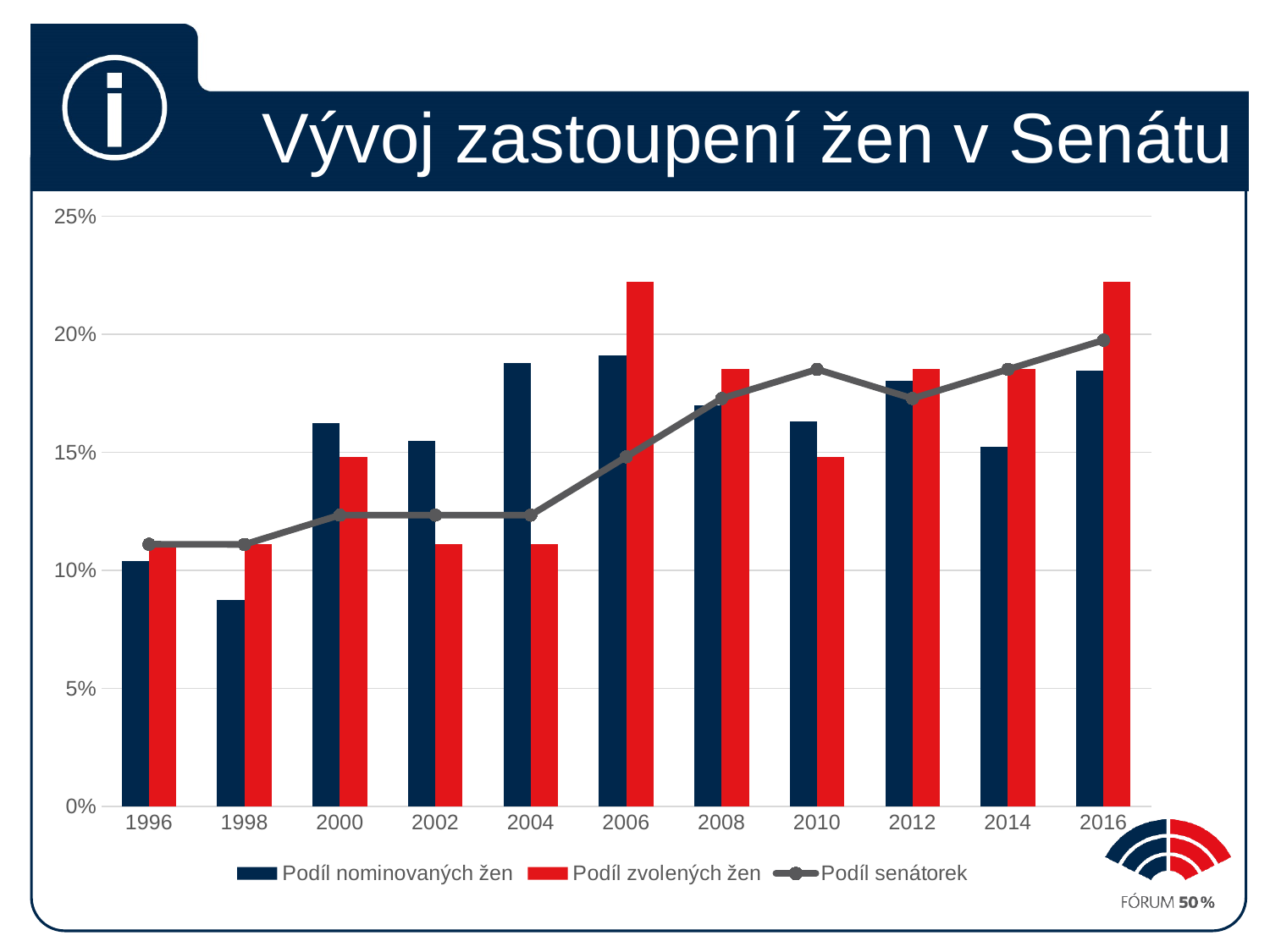

# Vývoj zastoupení žen v Senátu

### Chart

| Category | Podíl nominovaných žen | Podíl zvolených žen | Podíl senátorek |
|---|---|---|---|
| 1996 | 0.1039 | 0.1111 | 0.1111111111111111 |
| 1998 | 0.0876 | 0.1111 | 0.111 |
| 2000 | 0.1625 | 0.1481 | 0.12345679012345678 |
| 2002 | 0.1548 | 0.1111 | 0.12345679012345678 |
| 2004 | 0.1878 | 0.1111 | 0.12345679012345678 |
| 2006 | 0.1912 | 0.2222 | 0.14814814814814814 |
| 2008 | 0.17 | 0.1852 | 0.1728395061728395 |
| 2010 | 0.163 | 0.1481 | 0.18518518518518517 |
| 2012 | 0.1803 | 0.1852 | 0.1728395061728395 |
| 2014 | 0.1522633744855967 | 0.1852 | 0.18518518518518517 |
| 2016 | 0.1845 | 0.2222 | 0.19753086419753085 |